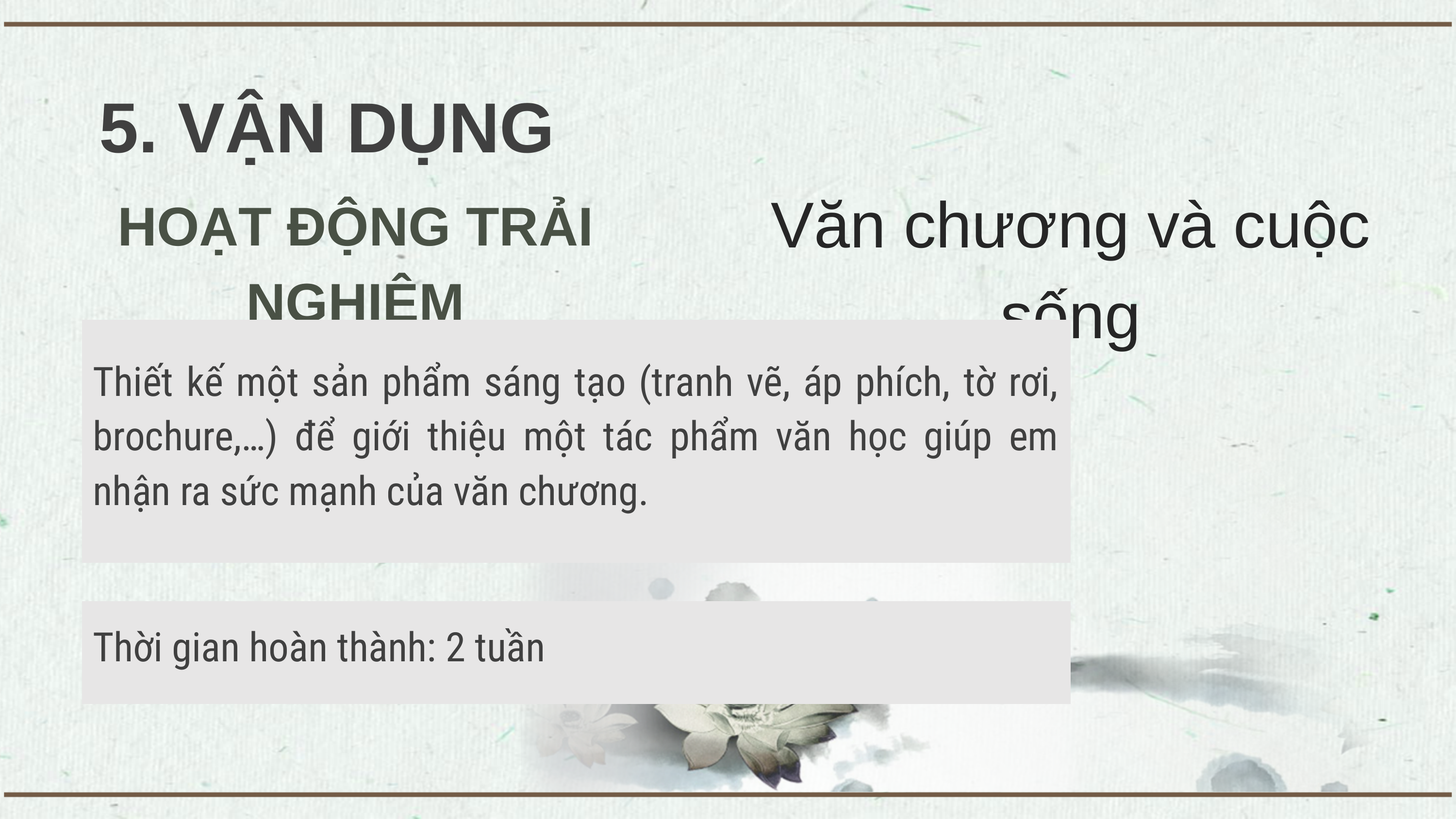

5. VẬN DỤNG
Văn chương và cuộc sống
HOẠT ĐỘNG TRẢI NGHIỆM

Thiết kế một sản phẩm sáng tạo (tranh vẽ, áp phích, tờ rơi, brochure,…) để giới thiệu một tác phẩm văn học giúp em nhận ra sức mạnh của văn chương.

Thời gian hoàn thành: 2 tuần